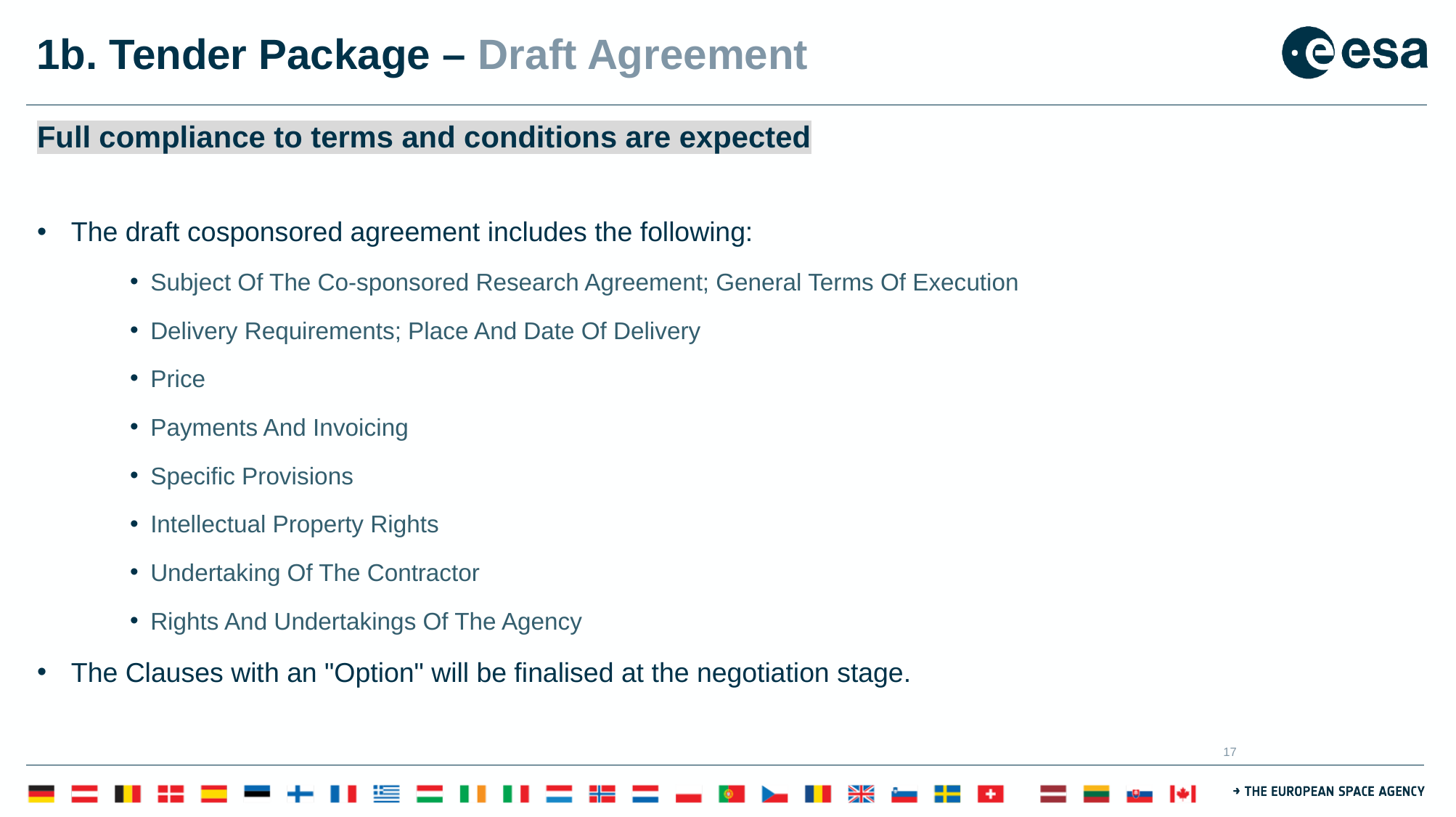

# 1b. Tender Package – Draft Agreement
Full compliance to terms and conditions are expected

The draft cosponsored agreement includes the following:
Subject Of The Co-sponsored Research Agreement; General Terms Of Execution
Delivery Requirements; Place And Date Of Delivery
Price
Payments And Invoicing
Specific Provisions
Intellectual Property Rights
Undertaking Of The Contractor
Rights And Undertakings Of The Agency
The Clauses with an "Option" will be finalised at the negotiation stage.